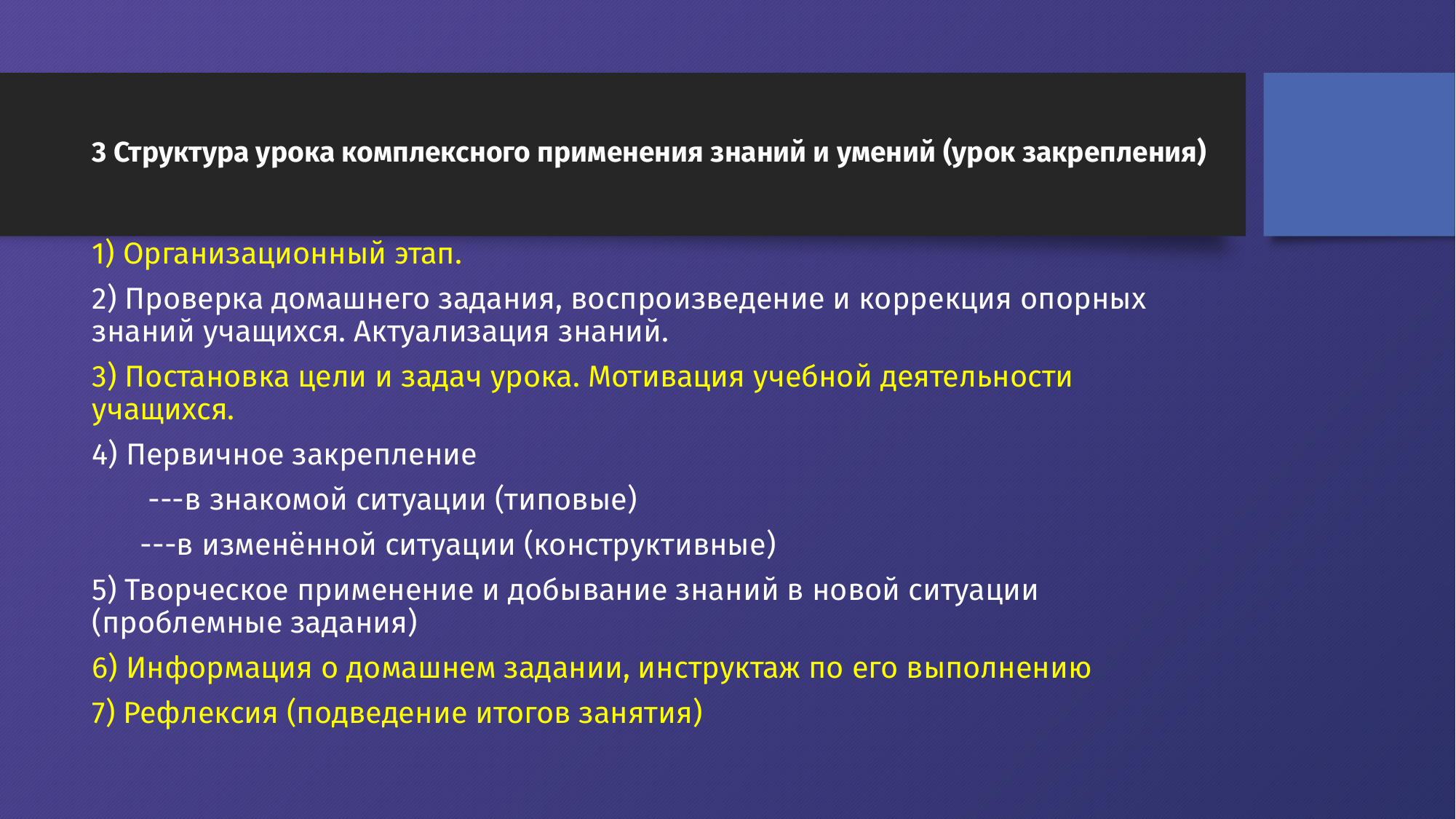

# 3 Структура урока комплексного применения знаний и умений (урок закрепления)
1) Организационный этап.
2) Проверка домашнего задания, воспроизведение и коррекция опорных знаний учащихся. Актуализация знаний.
3) Постановка цели и задач урока. Мотивация учебной деятельности учащихся.
4) Первичное закрепление
       ---в знакомой ситуации (типовые)
      ---в изменённой ситуации (конструктивные)
5) Творческое применение и добывание знаний в новой ситуации (проблемные задания)
6) Информация о домашнем задании, инструктаж по его выполнению
7) Рефлексия (подведение итогов занятия)